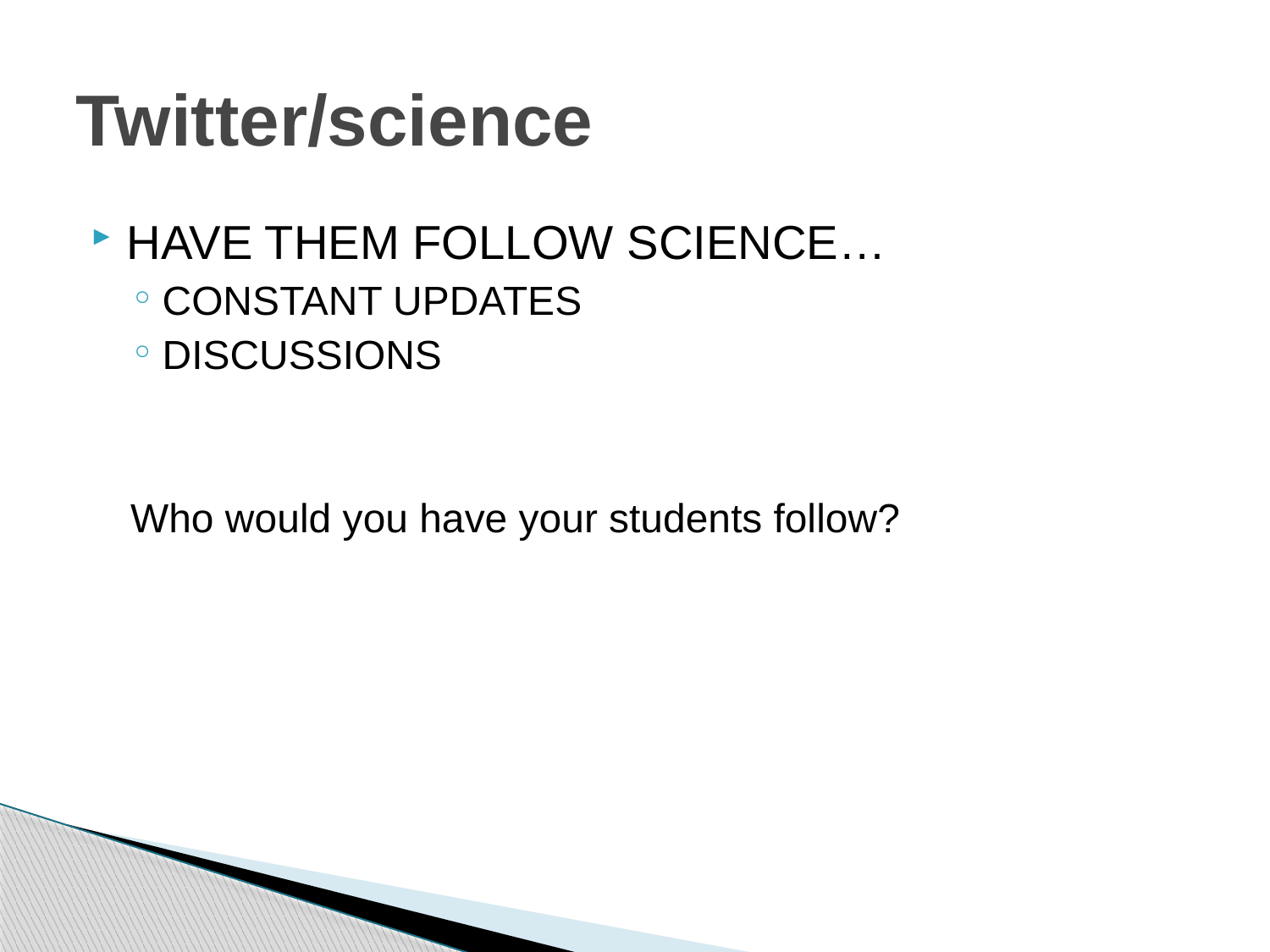

# Twitter/science
HAVE THEM FOLLOW SCIENCE…
CONSTANT UPDATES
DISCUSSIONS

Who would you have your students follow?